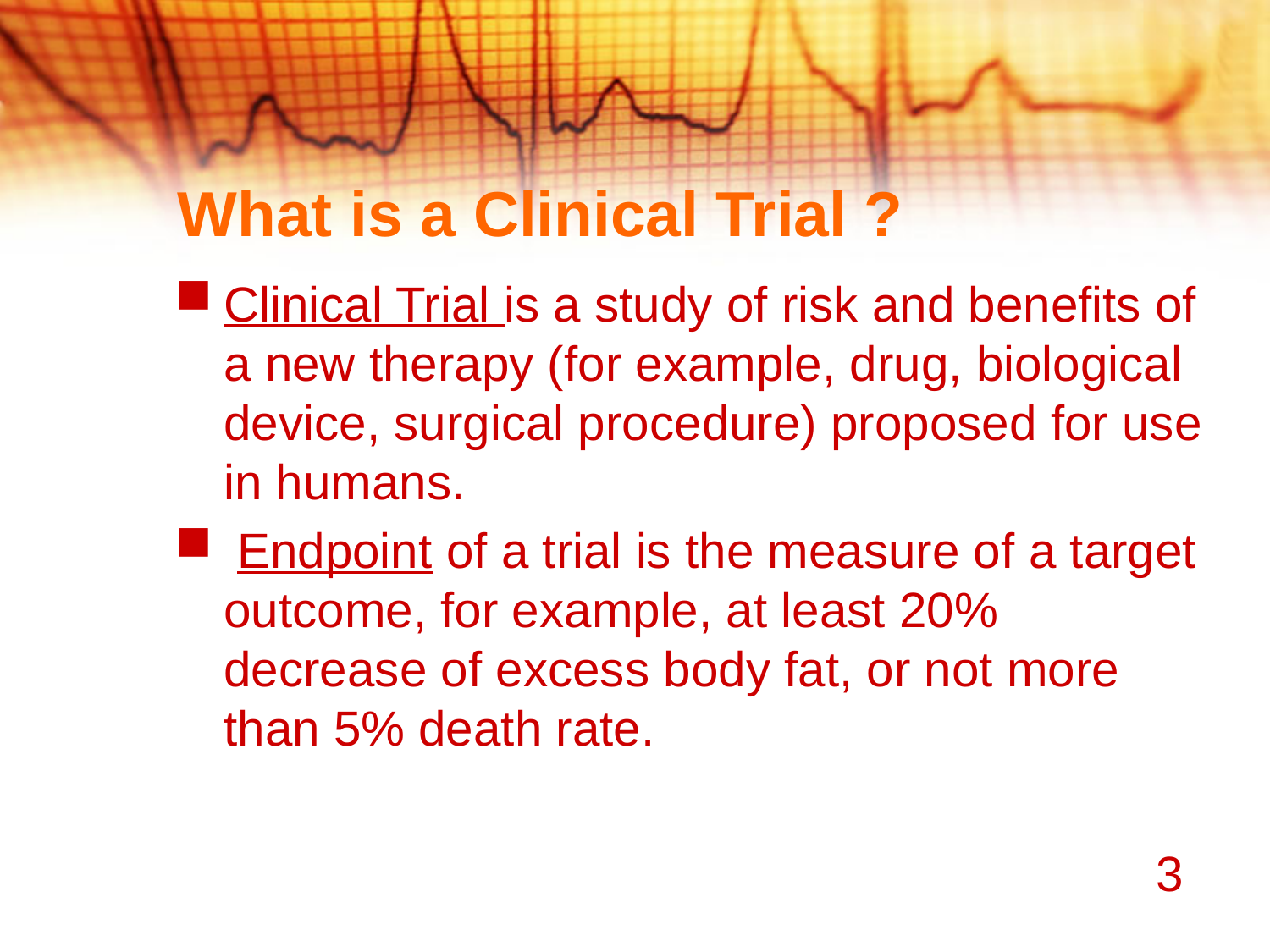

# What is a Clinical Trial ?
Clinical Trial is a study of risk and benefits of a new therapy (for example, drug, biological device, surgical procedure) proposed for use in humans.
 Endpoint of a trial is the measure of a target outcome, for example, at least 20% decrease of excess body fat, or not more than 5% death rate.
3